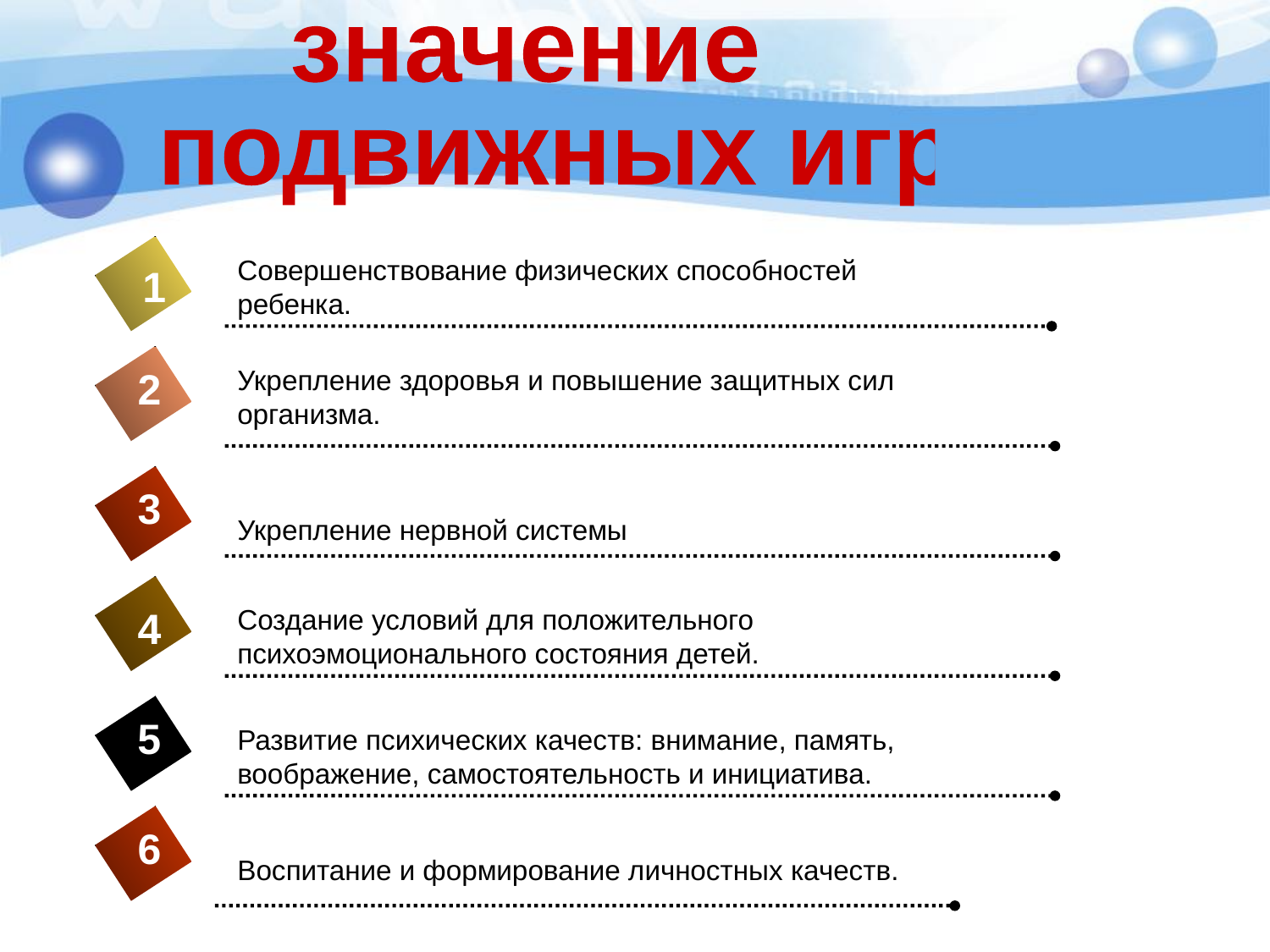

значение
 подвижных игр
Совершенствование физических способностей ребенка.

1

2
Укрепление здоровья и повышение защитных сил организма.

3
3

Укрепление нервной системы

4
Создание условий для положительного психоэмоционального состояния детей.

5

Развитие психических качеств: внимание, память, воображение, самостоятельность и инициатива.

6

Воспитание и формирование личностных качеств.